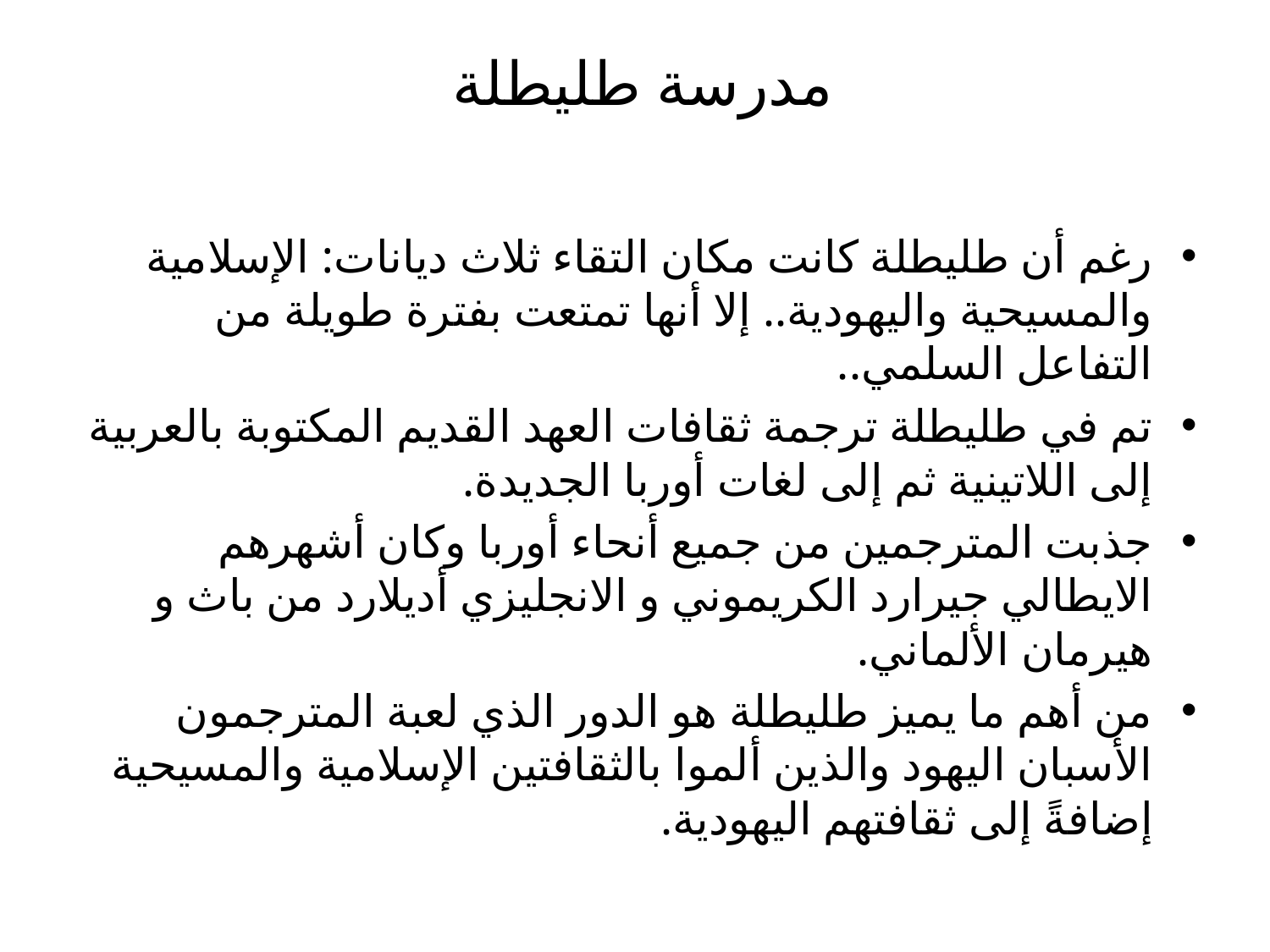

# مدرسة طليطلة
رغم أن طليطلة كانت مكان التقاء ثلاث ديانات: الإسلامية والمسيحية واليهودية.. إلا أنها تمتعت بفترة طويلة من التفاعل السلمي..
تم في طليطلة ترجمة ثقافات العهد القديم المكتوبة بالعربية إلى اللاتينية ثم إلى لغات أوربا الجديدة.
جذبت المترجمين من جميع أنحاء أوربا وكان أشهرهم الايطالي جيرارد الكريموني و الانجليزي أديلارد من باث و هيرمان الألماني.
من أهم ما يميز طليطلة هو الدور الذي لعبة المترجمون الأسبان اليهود والذين ألموا بالثقافتين الإسلامية والمسيحية إضافةً إلى ثقافتهم اليهودية.